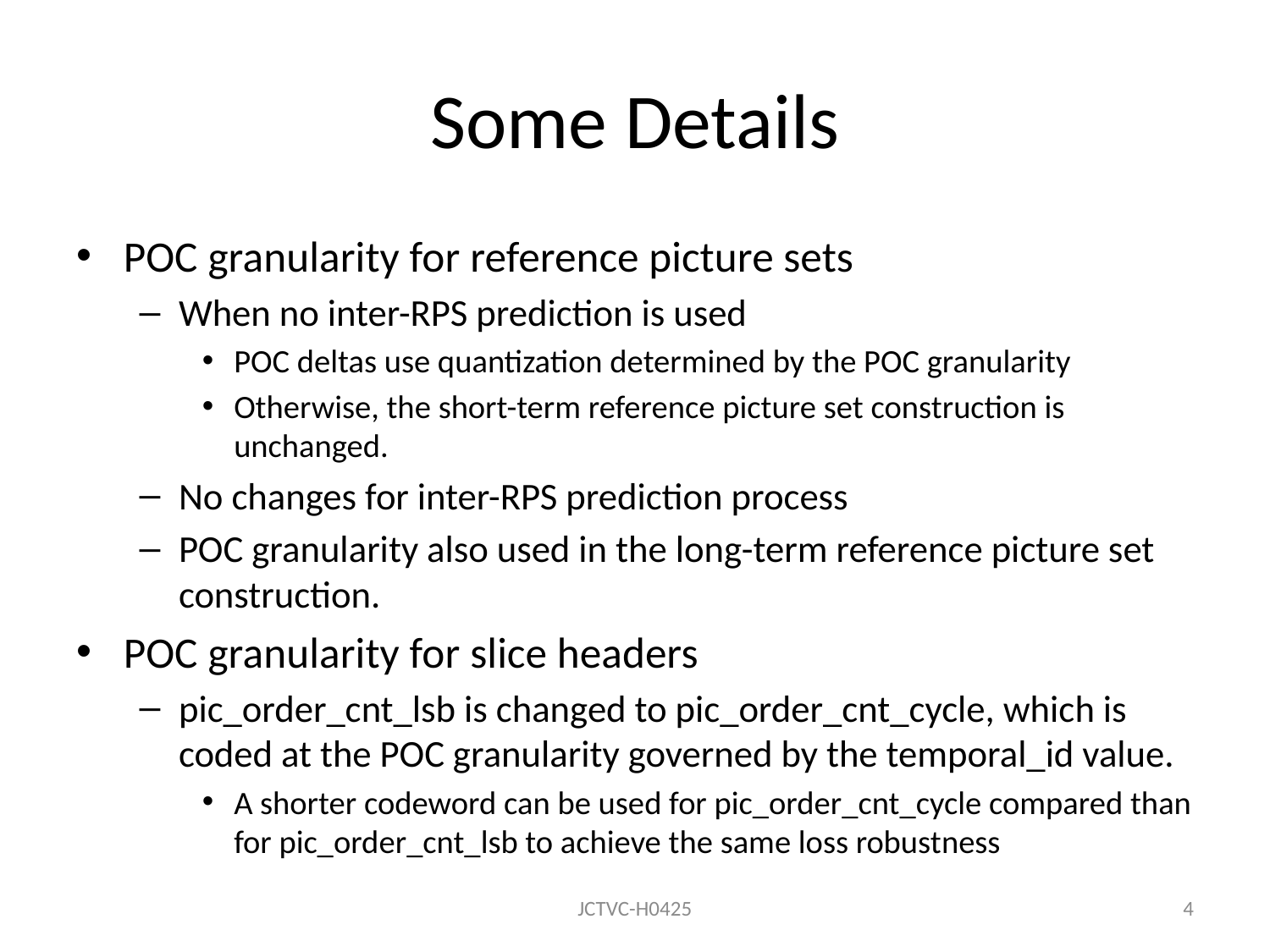

# Some Details
POC granularity for reference picture sets
When no inter-RPS prediction is used
POC deltas use quantization determined by the POC granularity
Otherwise, the short-term reference picture set construction is unchanged.
No changes for inter-RPS prediction process
POC granularity also used in the long-term reference picture set construction.
POC granularity for slice headers
pic_order_cnt_lsb is changed to pic_order_cnt_cycle, which is coded at the POC granularity governed by the temporal_id value.
A shorter codeword can be used for pic_order_cnt_cycle compared than for pic_order_cnt_lsb to achieve the same loss robustness

JCTVC-H0425
4